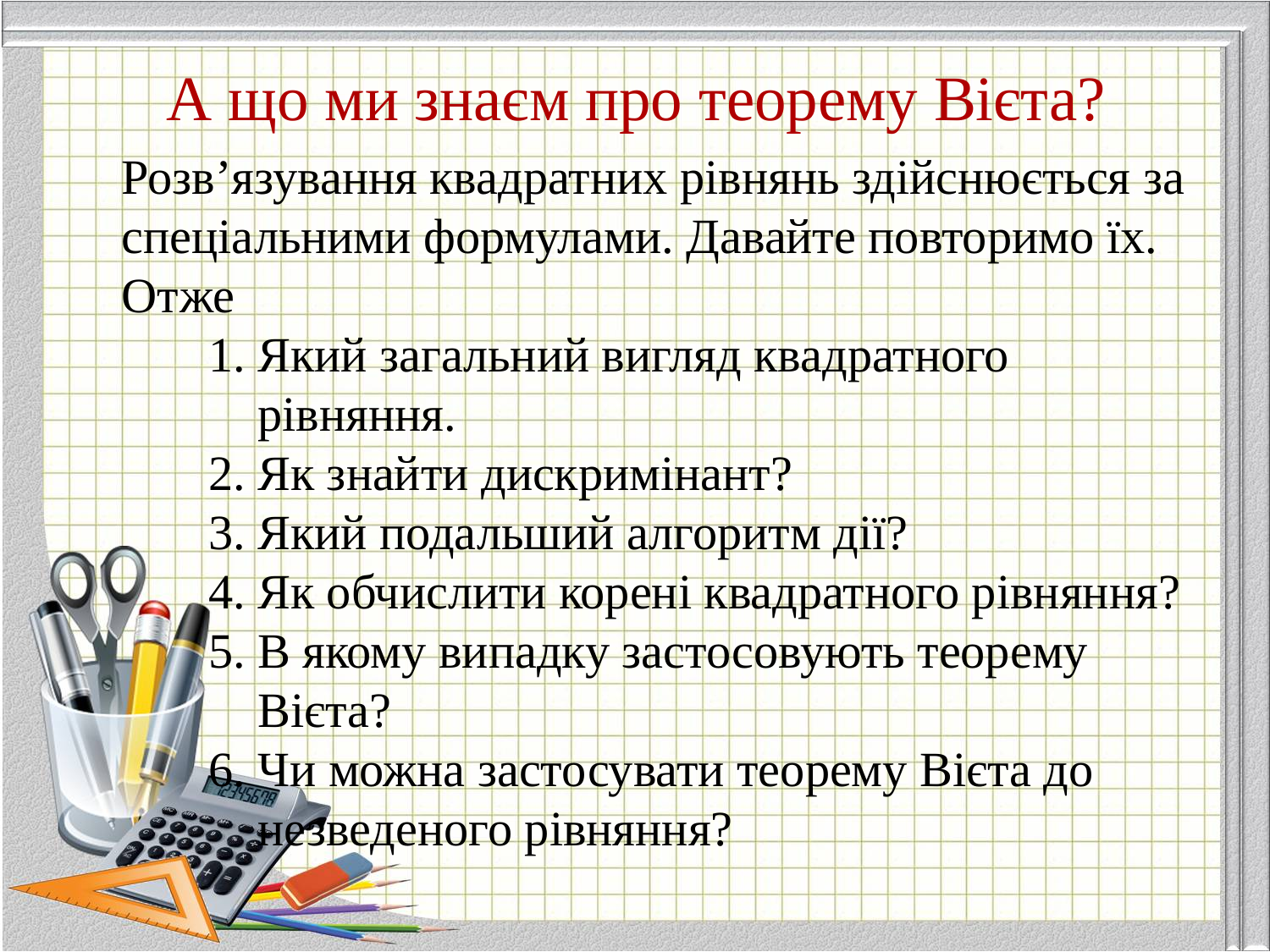

# А що ми знаєм про теорему Вієта?
Розв’язування квадратних рівнянь здійснюється за спеціальними формулами. Давайте повторимо їх. Отже
Який загальний вигляд квадратного рівняння.
Як знайти дискримінант?
Який подальший алгоритм дії?
Як обчислити корені квадратного рівняння?
В якому випадку застосовують теорему Вієта?
Чи можна застосувати теорему Вієта до незведеного рівняння?